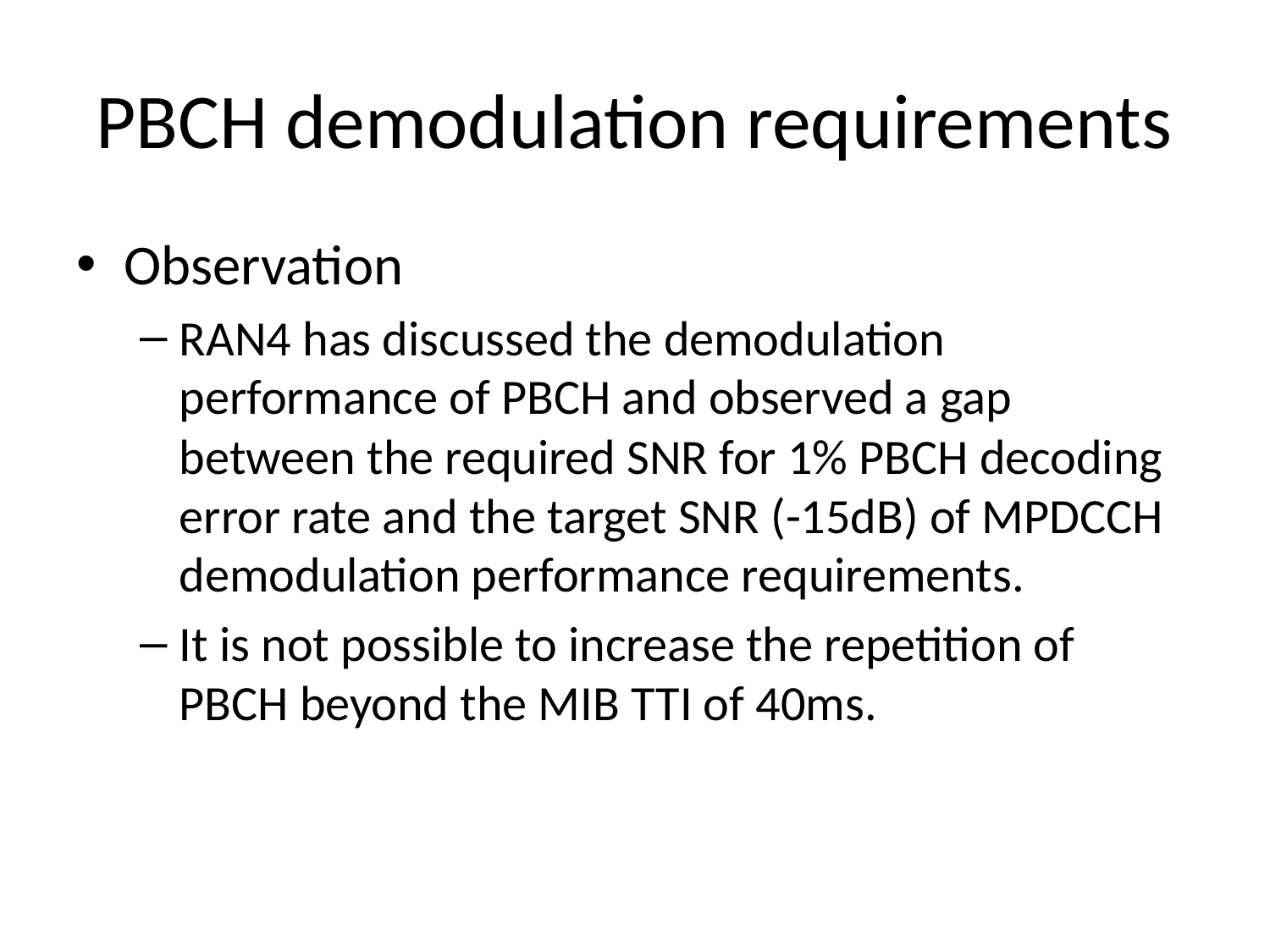

# PBCH demodulation requirements
Observation
RAN4 has discussed the demodulation performance of PBCH and observed a gap between the required SNR for 1% PBCH decoding error rate and the target SNR (-15dB) of MPDCCH demodulation performance requirements.
It is not possible to increase the repetition of PBCH beyond the MIB TTI of 40ms.